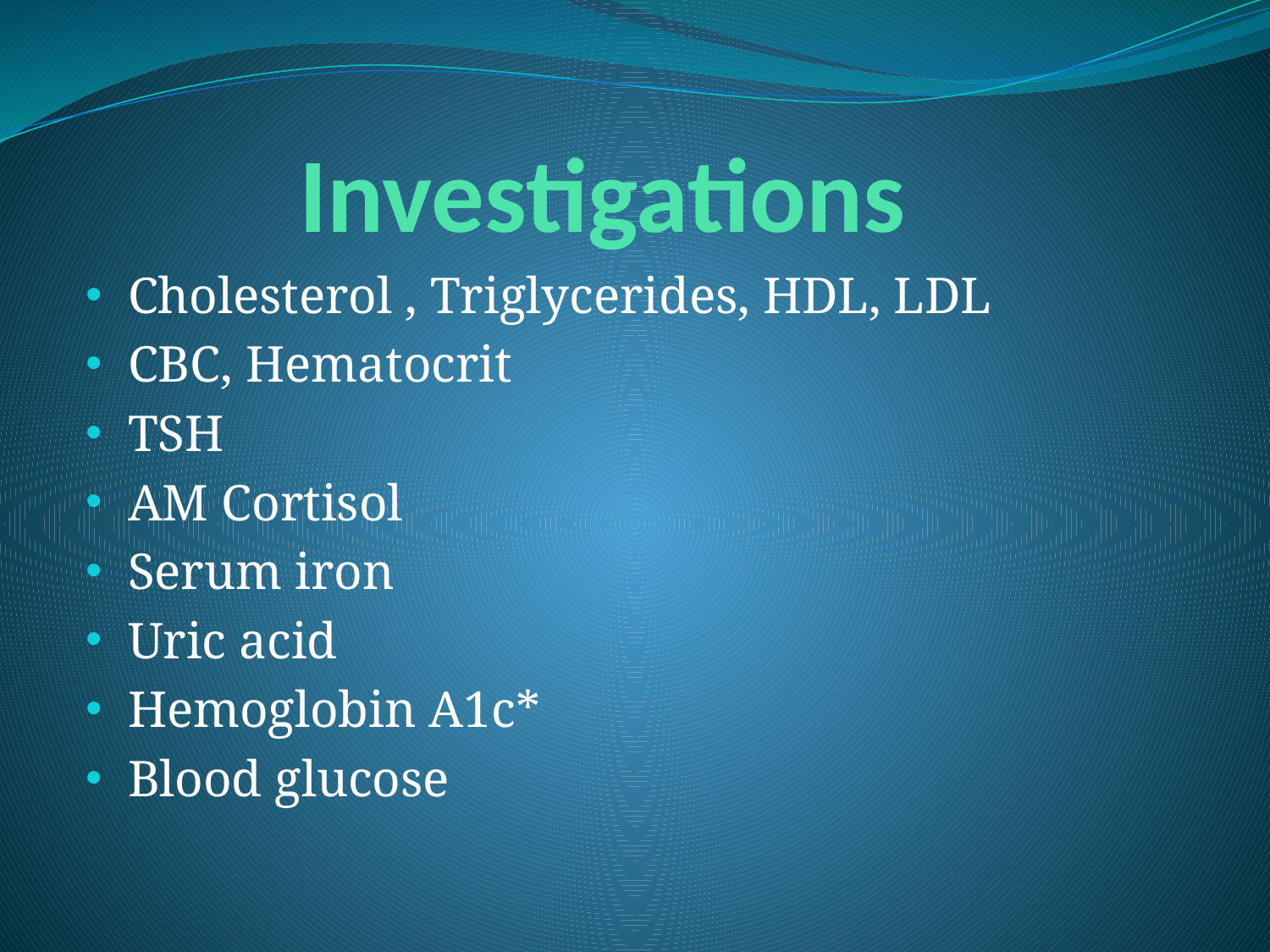

# Investigations
  Cholesterol , Triglycerides, HDL, LDL
  CBC, Hematocrit
  TSH
  AM Cortisol
  Serum iron
  Uric acid
  Hemoglobin A1c*
  Blood glucose